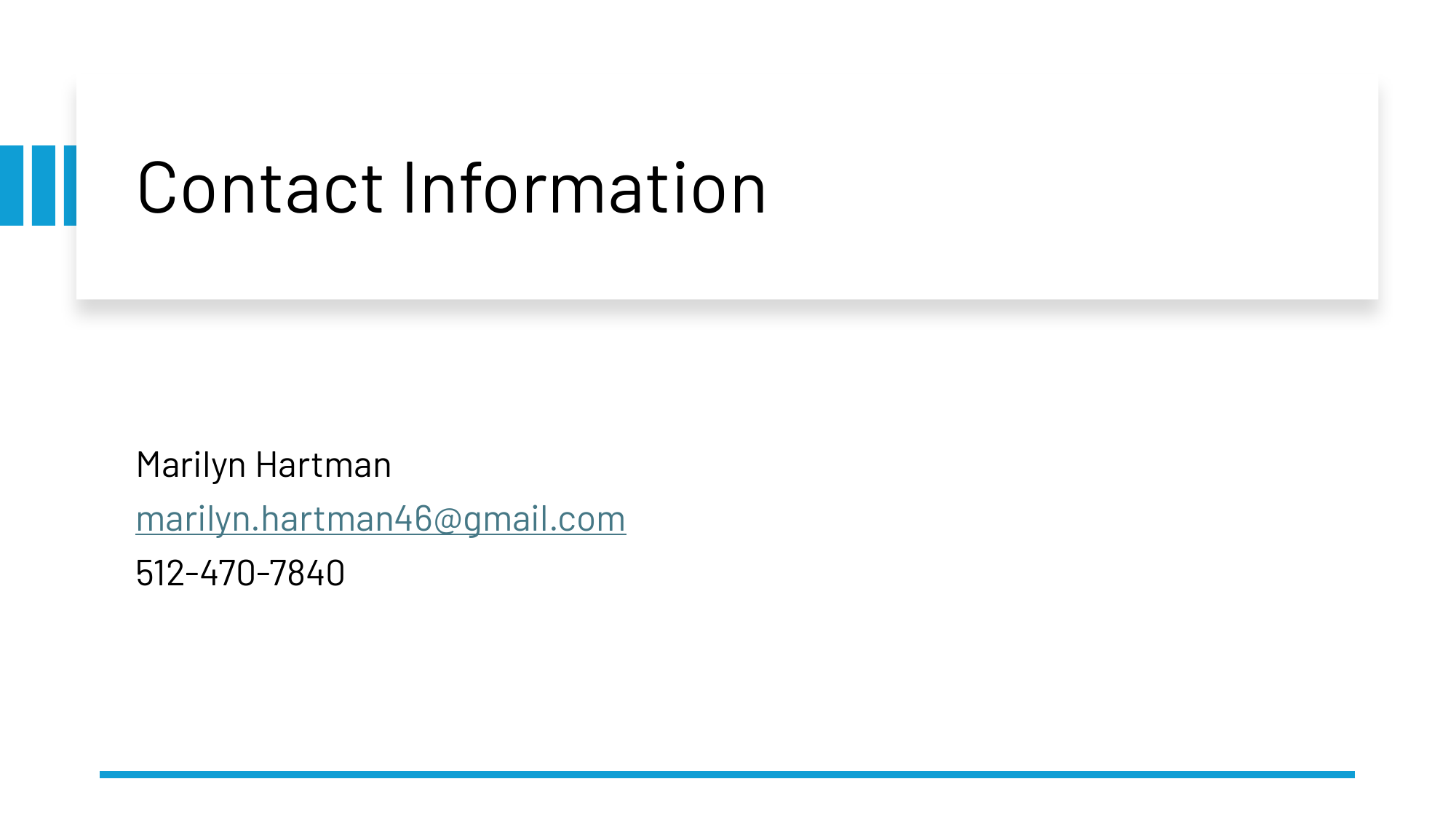

# Contact Information

Marilyn Hartman
marilyn.hartman46@gmail.com
512-470-7840